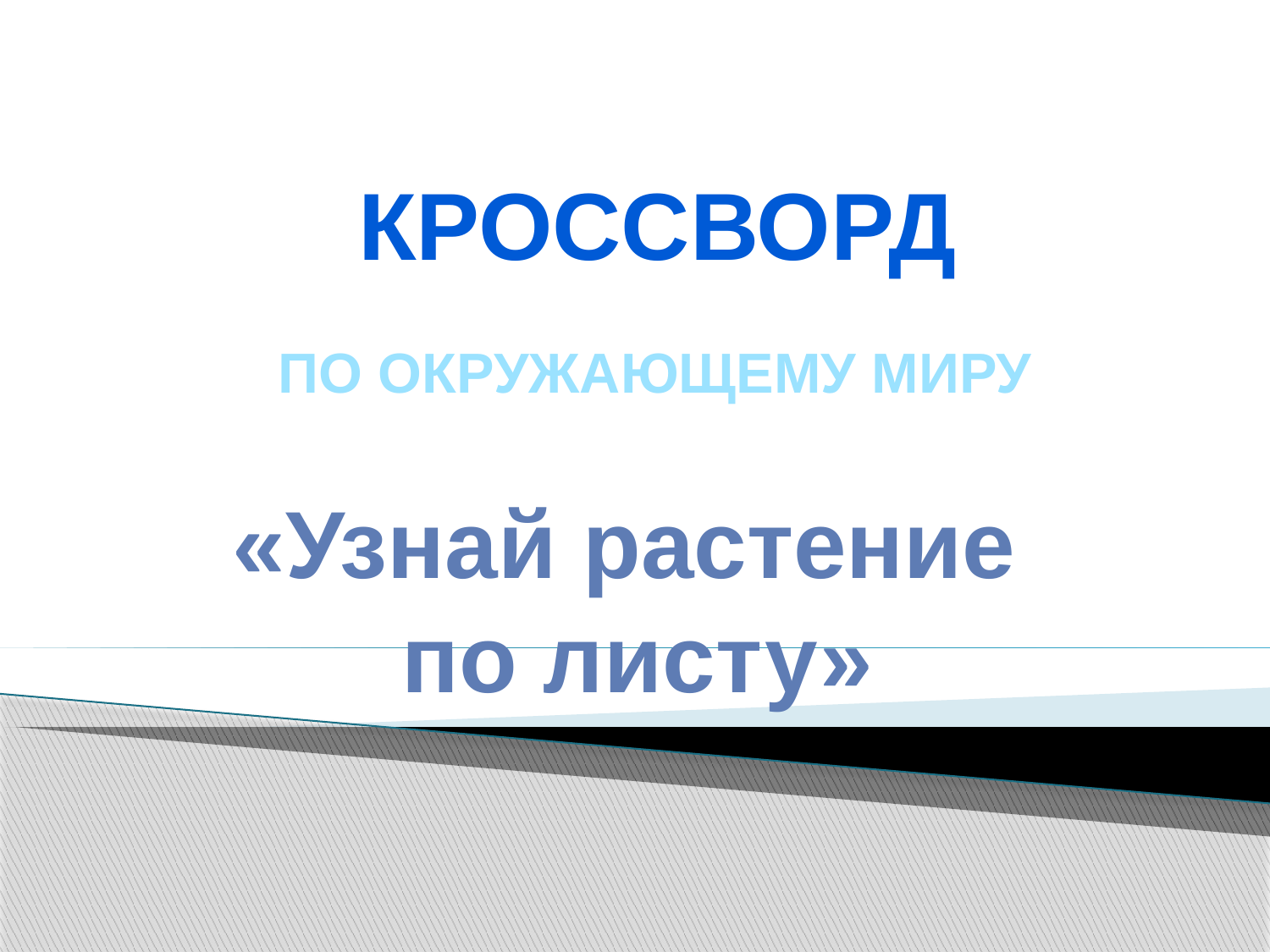

КРОССВОРД
ПО ОКРУЖАЮЩЕМУ МИРУ
«Узнай растение
по листу»